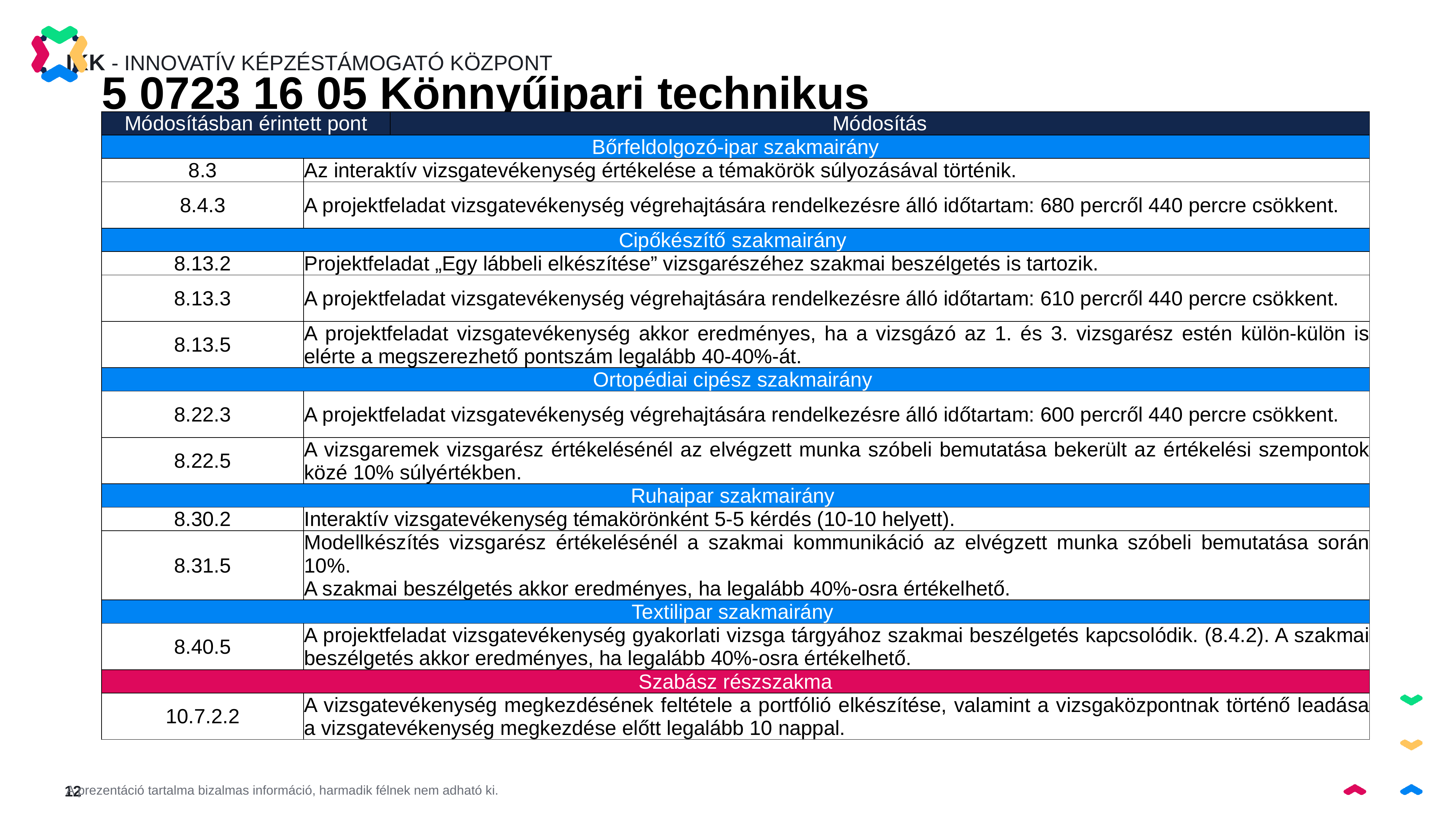

5 0723 16 05 Könnyűipari technikus
| Módosításban érintett pont |  | Módosítás |
| --- | --- | --- |
| Bőrfeldolgozó-ipar szakmairány |  |  |
| 8.3 | Az interaktív vizsgatevékenység értékelése a témakörök súlyozásával történik. | Az interaktív vizsgatevékenység értékelése a témakörök súlyozásával történik. |
| 8.4.3 | A projektfeladat vizsgatevékenység végrehajtására rendelkezésre álló időtartam: 680 percről 440 percre csökkent. | A projektfeladat vizsgatevékenység végrehajtására rendelkezésre álló időtartam: 680 percről 440 percre csökkent. |
| Cipőkészítő szakmairány |  |  |
| 8.13.2 | Projektfeladat „Egy lábbeli elkészítése” vizsgarészéhez szakmai beszélgetés is tartozik. | Projektfeladat „Egy lábbeli elkészítése” vizsgarészéhez szakmai beszélgetés is tartozik. |
| 8.13.3 | A projektfeladat vizsgatevékenység végrehajtására rendelkezésre álló időtartam: 610 percről 440 percre csökkent. | A projektfeladat vizsgatevékenység végrehajtására rendelkezésre álló időtartam: 610 percről 440 percre csökkent. |
| 8.13.5 | A projektfeladat vizsgatevékenység akkor eredményes, ha a vizsgázó az 1. és 3. vizsgarész estén külön-külön is elérte a megszerezhető pontszám legalább 40-40%-át. | A projektfeladat vizsgatevékenység akkor eredményes, ha a vizsgázó az 1. és 3. vizsgarész estén külön-külön is elérte a megszerezhető pontszám legalább 40-40%-át. |
| Ortopédiai cipész szakmairány |  |  |
| 8.22.3 | A projektfeladat vizsgatevékenység végrehajtására rendelkezésre álló időtartam: 600 percről 440 percre csökkent. | A projektfeladat vizsgatevékenység végrehajtására rendelkezésre álló időtartam: 600 percről 440 percre csökkent. |
| 8.22.5 | A vizsgaremek vizsgarész értékelésénél az elvégzett munka szóbeli bemutatása bekerült az értékelési szempontok közé 10% súlyértékben. | A vizsgaremek vizsgarész értékelésénél az elvégzett munka szóbeli bemutatása bekerült az értékelési szempontok közé 10% súlyértékben. |
| Ruhaipar szakmairány |  |  |
| 8.30.2 | Interaktív vizsgatevékenység témakörönként 5-5 kérdés (10-10 helyett). | Interaktív vizsgatevékenység témakörönként 5-5 kérdés (10-10 helyett). |
| 8.31.5 | Modellkészítés vizsgarész értékelésénél a szakmai kommunikáció az elvégzett munka szóbeli bemutatása során 10%. A szakmai beszélgetés akkor eredményes, ha legalább 40%-osra értékelhető. | Modellkészítés vizsgarész értékelésénél a szakmai kommunikáció az elvégzett munka szóbeli bemutatása során 10%. A szakmai beszélgetés akkor eredményes, ha legalább 40%-osra értékelhető. |
| Textilipar szakmairány |  |  |
| 8.40.5 | A projektfeladat vizsgatevékenység gyakorlati vizsga tárgyához szakmai beszélgetés kapcsolódik. (8.4.2). A szakmai beszélgetés akkor eredményes, ha legalább 40%-osra értékelhető. | A projektfeladat vizsgatevékenység gyakorlati vizsga tárgyához szakmai beszélgetés kapcsolódik. (8.4.2). A szakmai beszélgetés akkor eredményes, ha legalább 40%-osra értékelhető. |
| Szabász részszakma |  |  |
| 10.7.2.2 | A vizsgatevékenység megkezdésének feltétele a portfólió elkészítése, valamint a vizsgaközpontnak történő leadása a vizsgatevékenység megkezdése előtt legalább 10 nappal. | A vizsgatevékenység megkezdésének feltétele a portfólió elkészítése, valamint a vizsgaközpontnak történő leadása a vizsgatevékenység megkezdése előtt legalább 10 nappal. |